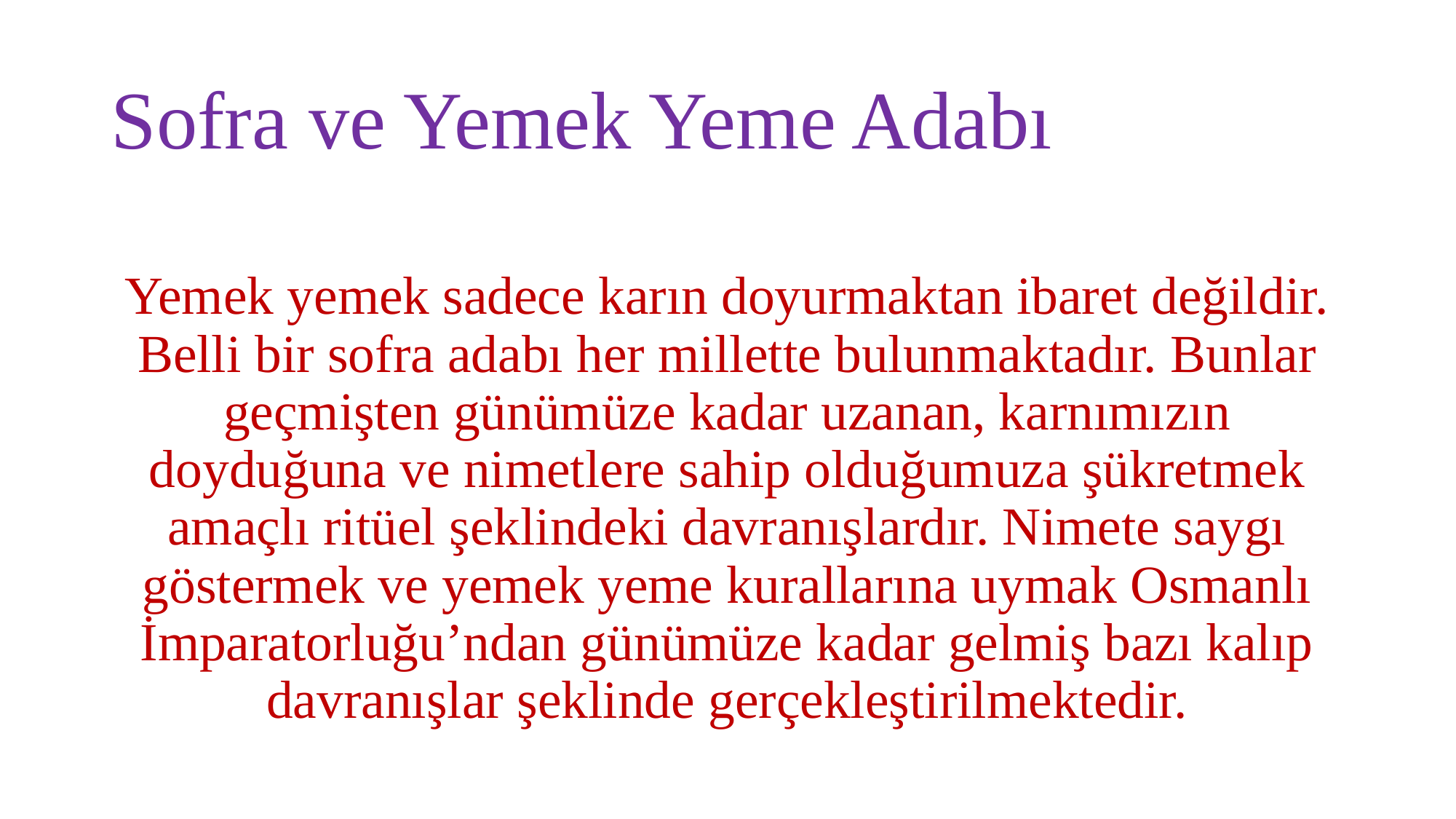

# Sofra ve Yemek Yeme Adabı
Yemek yemek sadece karın doyurmaktan ibaret değildir. Belli bir sofra adabı her millette bulunmaktadır. Bunlar geçmişten günümüze kadar uzanan, karnımızın doyduğuna ve nimetlere sahip olduğumuza şükretmek amaçlı ritüel şeklindeki davranışlardır. Nimete saygı göstermek ve yemek yeme kurallarına uymak Osmanlı İmparatorluğu’ndan günümüze kadar gelmiş bazı kalıp davranışlar şeklinde gerçekleştirilmektedir.